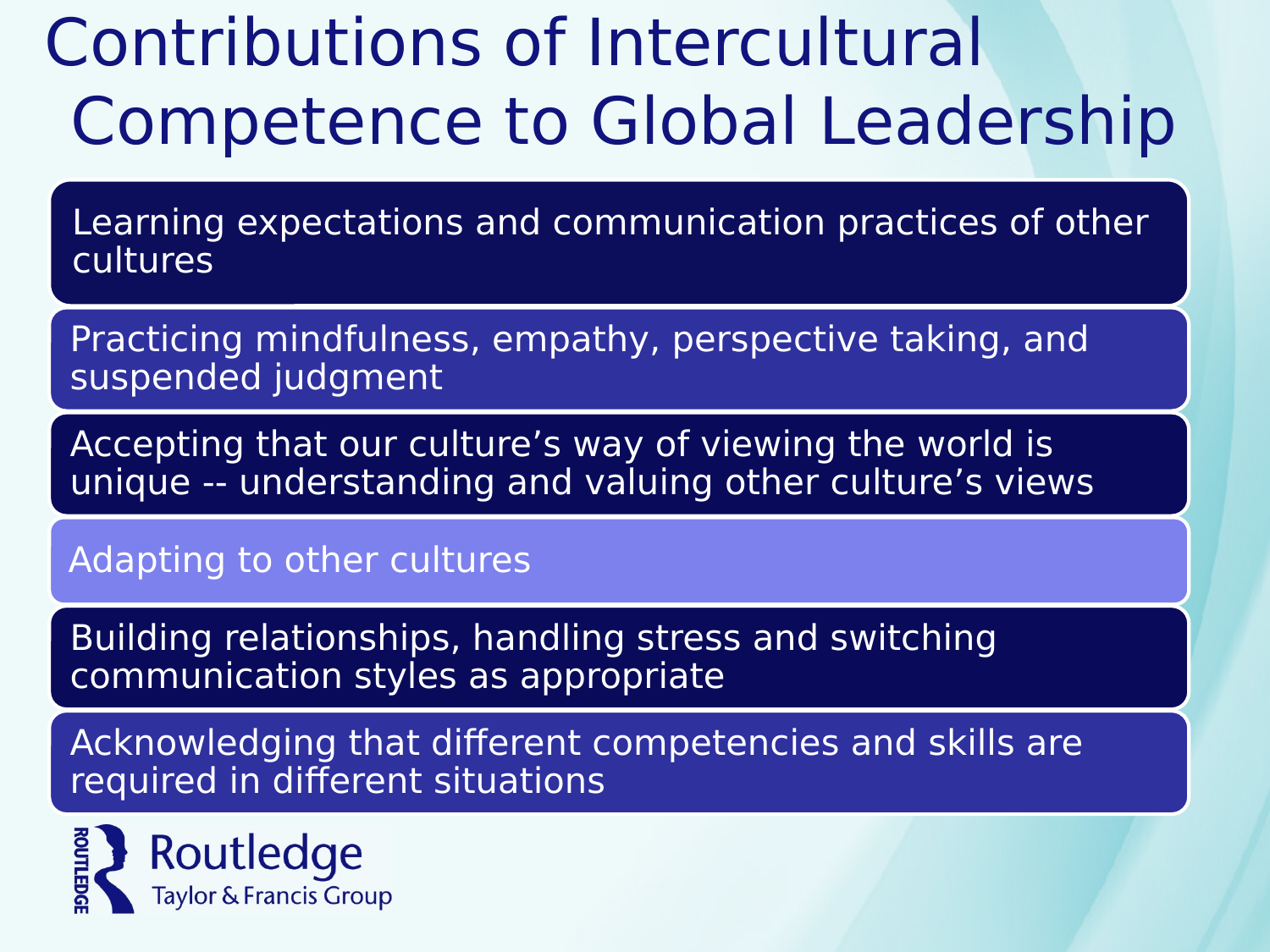

# Contributions of Intercultural Competence to Global Leadership
Learning expectations and communication practices of other cultures
Practicing mindfulness, empathy, perspective taking, and suspended judgment
Accepting that our culture’s way of viewing the world is unique -- understanding and valuing other culture’s views
Adapting to other cultures
Building relationships, handling stress and switching communication styles as appropriate
Acknowledging that different competencies and skills are required in different situations